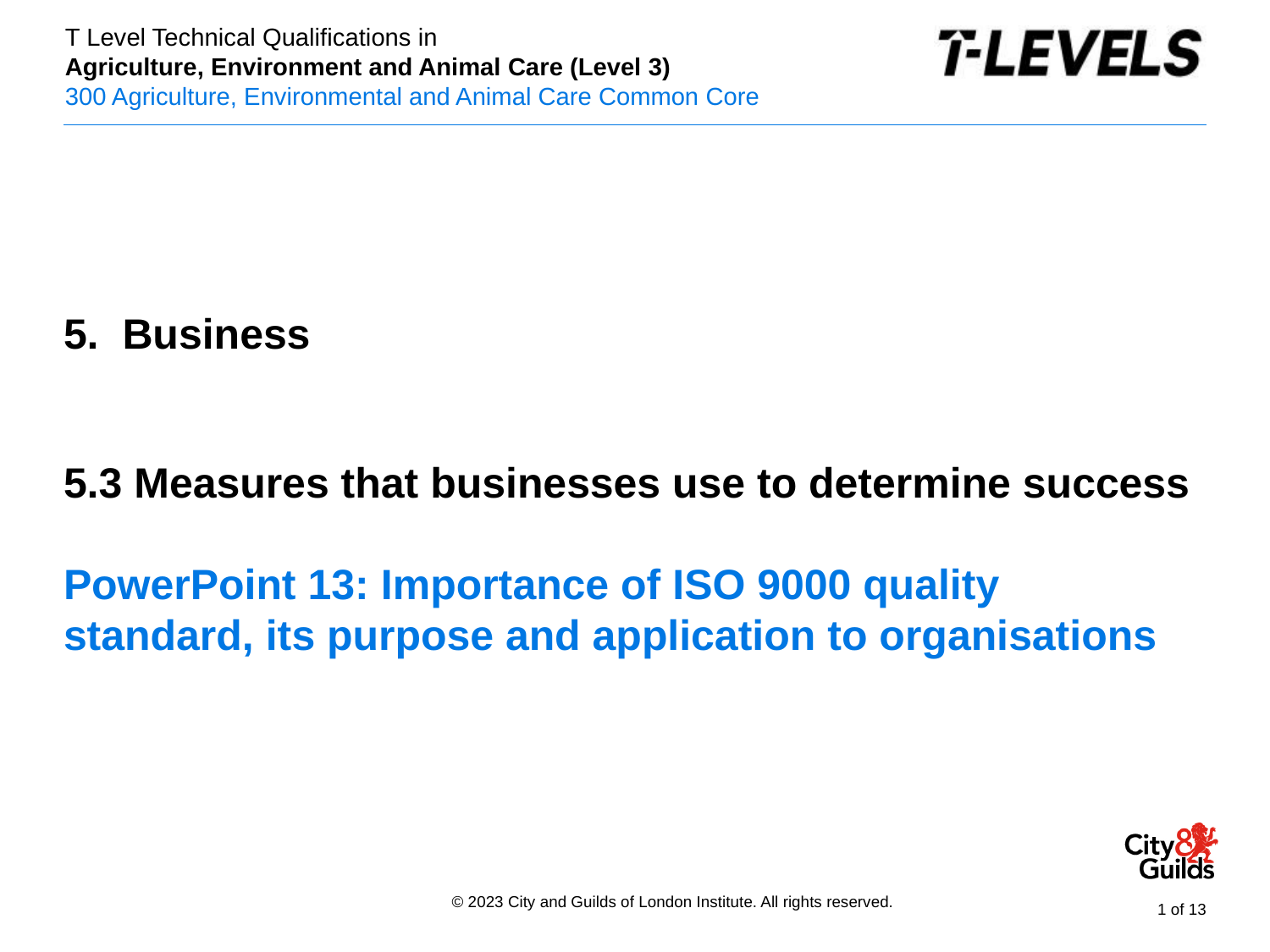

PowerPoint presentation
5.  Business
# 5.3 Measures that businesses use to determine success PowerPoint 13: Importance of ISO 9000 quality standard, its purpose and application to organisations